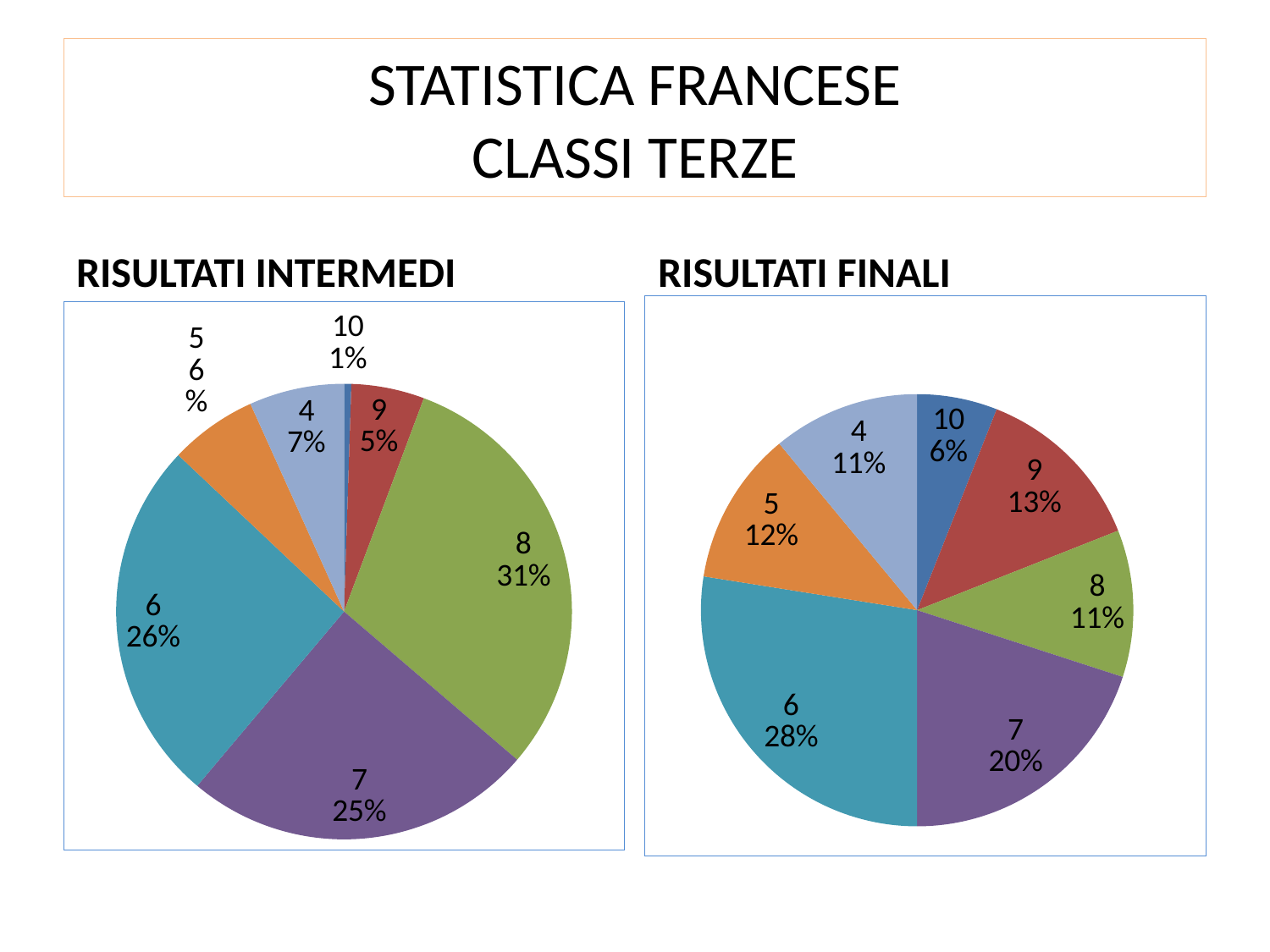

# STATISTICA FRANCESE CLASSI TERZE
RISULTATI INTERMEDI
RISULTATI FINALI

### Chart

| Category | C.TERZE |
|---|---|
| 10 | 12.0 |
| 9 | 26.0 |
| 8 | 22.0 |
| 7 | 40.0 |
| 6 | 55.0 |
| 5 | 23.0 |
| 4 | 22.0 |

### Chart

| Category | C.TERZE |
|---|---|
| 10 | 1.0 |
| 9 | 10.0 |
| 8 | 59.0 |
| 7 | 48.0 |
| 6 | 50.0 |
| 5 | 12.0 |
| 4 | 13.0 |